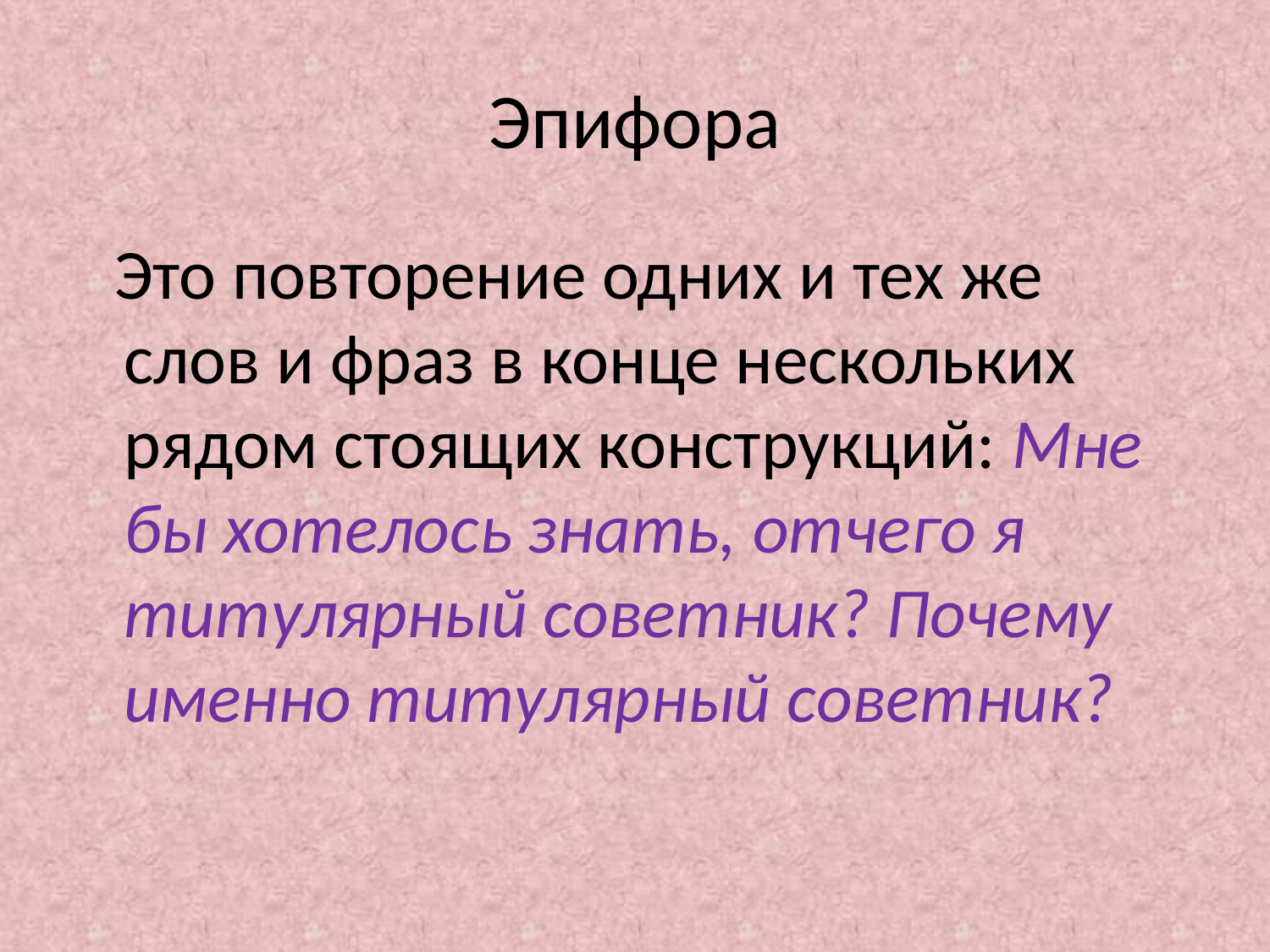

# Эпифора
   Это повторение одних и тех же слов и фраз в конце нескольких рядом стоящих конструкций: Мне бы хотелось знать, отчего я титулярный советник? Почему именно титулярный советник?